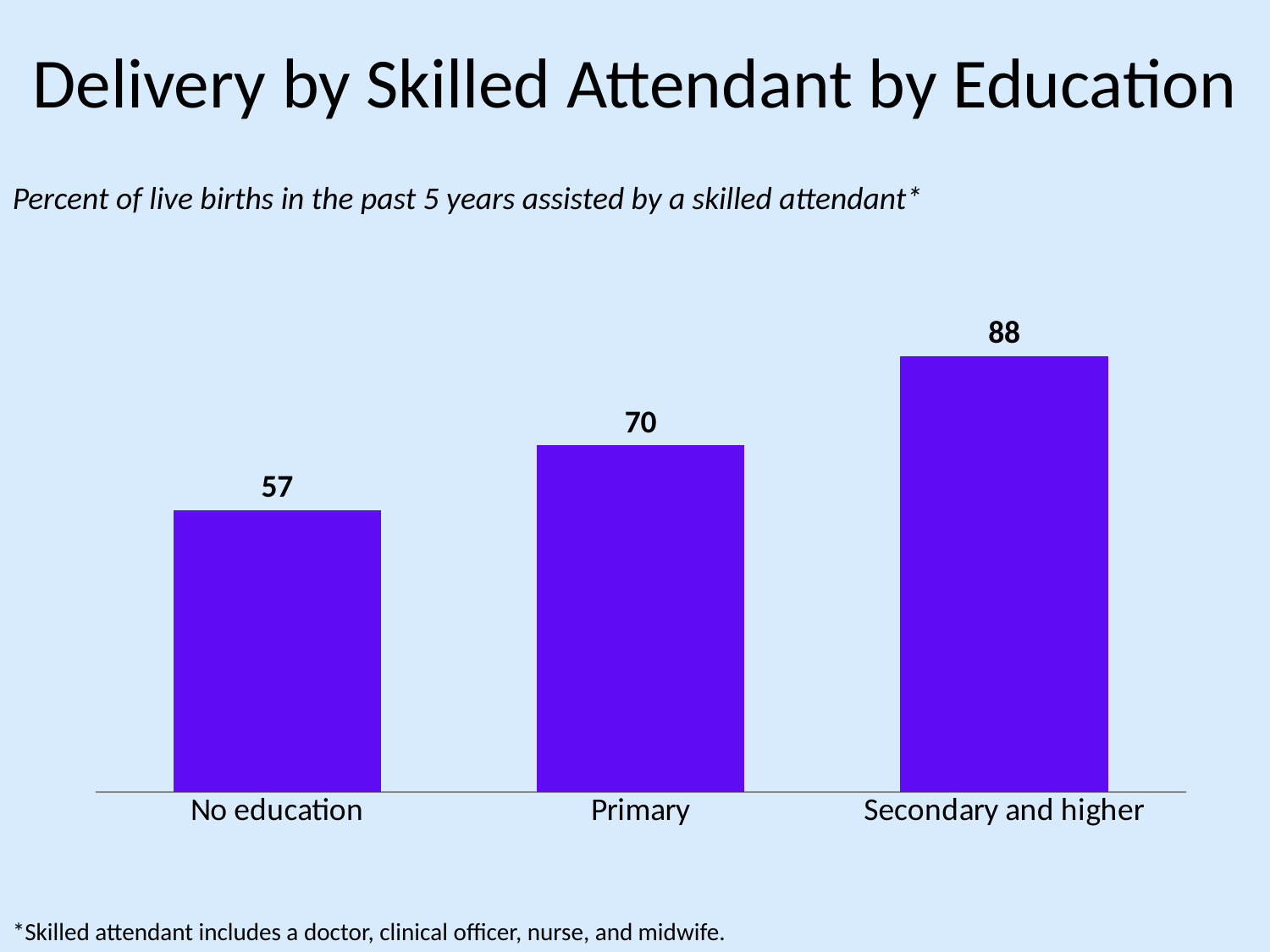

Delivery by Skilled Attendant by Education
Percent of live births in the past 5 years assisted by a skilled attendant*

### Chart

| Category |  |
|---|---|
| No education | 57.0 |
| Primary | 70.0 |
| Secondary and higher | 88.0 |
*Skilled attendant includes a doctor, clinical officer, nurse, and midwife.